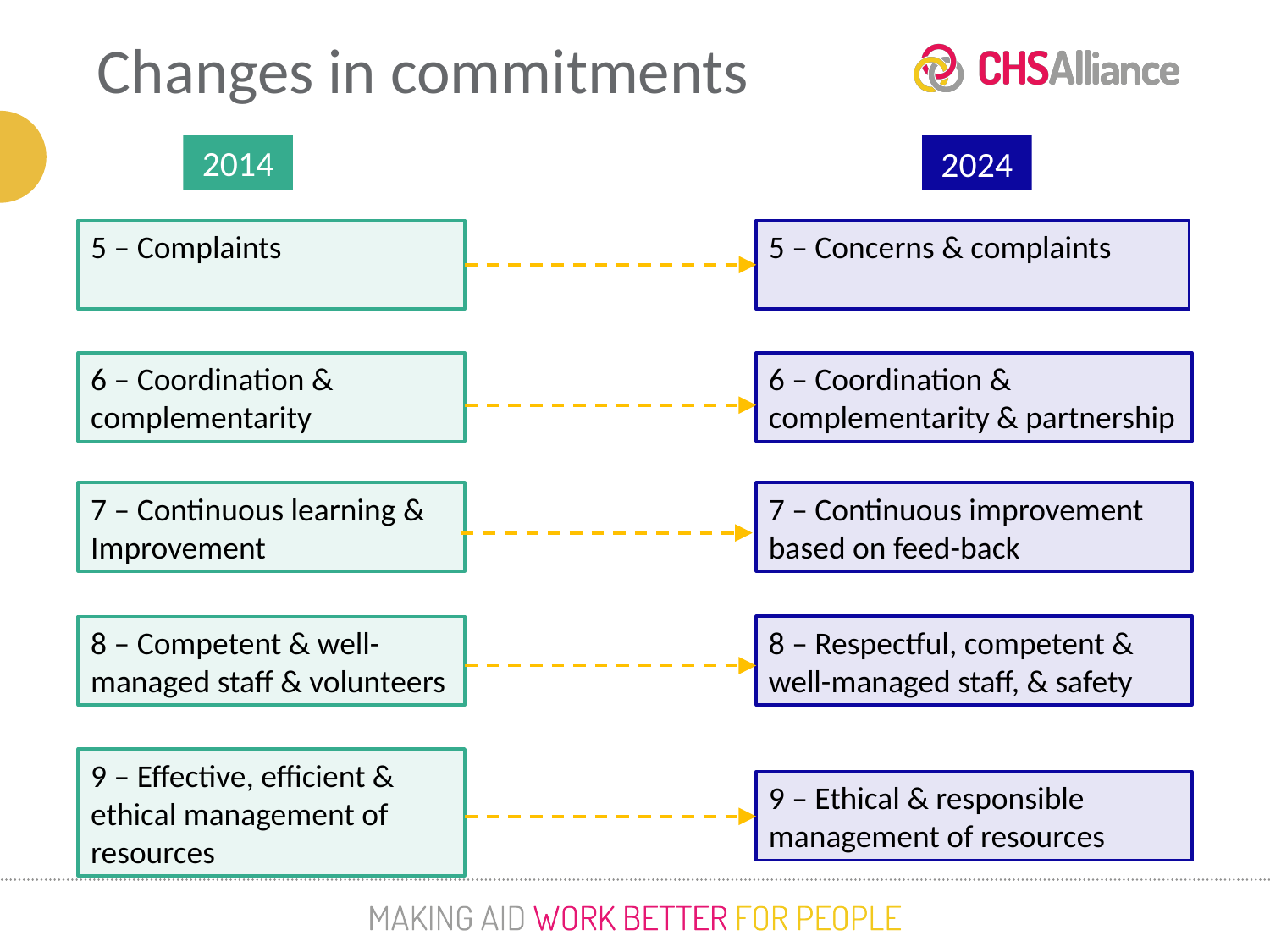

Changes in commitments

2014
2024
5 – Concerns & complaints

5 – Complaints

6 – Coordination & complementarity
6 – Coordination & complementarity & partnership
7 – Continuous learning & Improvement
7 – Continuous improvement based on feed-back
8 – Respectful, competent & well-managed staff, & safety
8 – Competent & well-managed staff & volunteers
9 – Effective, efficient & ethical management of resources
9 – Ethical & responsible management of resources